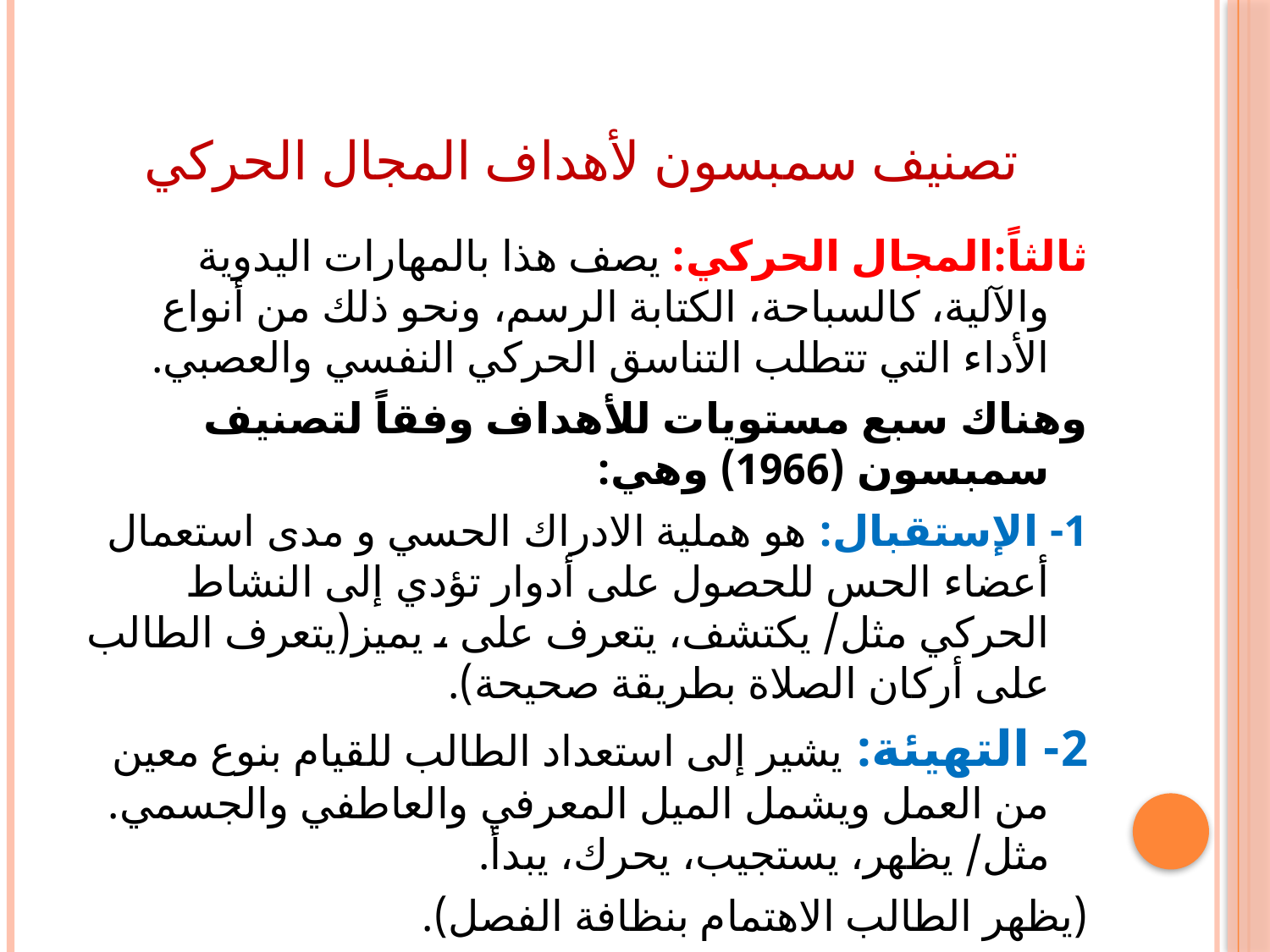

# تصنيف سمبسون لأهداف المجال الحركي
ثالثاً:المجال الحركي: يصف هذا بالمهارات اليدوية والآلية، كالسباحة، الكتابة الرسم، ونحو ذلك من أنواع الأداء التي تتطلب التناسق الحركي النفسي والعصبي.
وهناك سبع مستويات للأهداف وفقاً لتصنيف سمبسون (1966) وهي:
1- الإستقبال: هو هملية الادراك الحسي و مدى استعمال أعضاء الحس للحصول على أدوار تؤدي إلى النشاط الحركي مثل/ يكتشف، يتعرف على ، يميز(يتعرف الطالب على أركان الصلاة بطريقة صحيحة).
2- التهيئة: يشير إلى استعداد الطالب للقيام بنوع معين من العمل ويشمل الميل المعرفي والعاطفي والجسمي. مثل/ يظهر، يستجيب، يحرك، يبدأ.
(يظهر الطالب الاهتمام بنظافة الفصل).